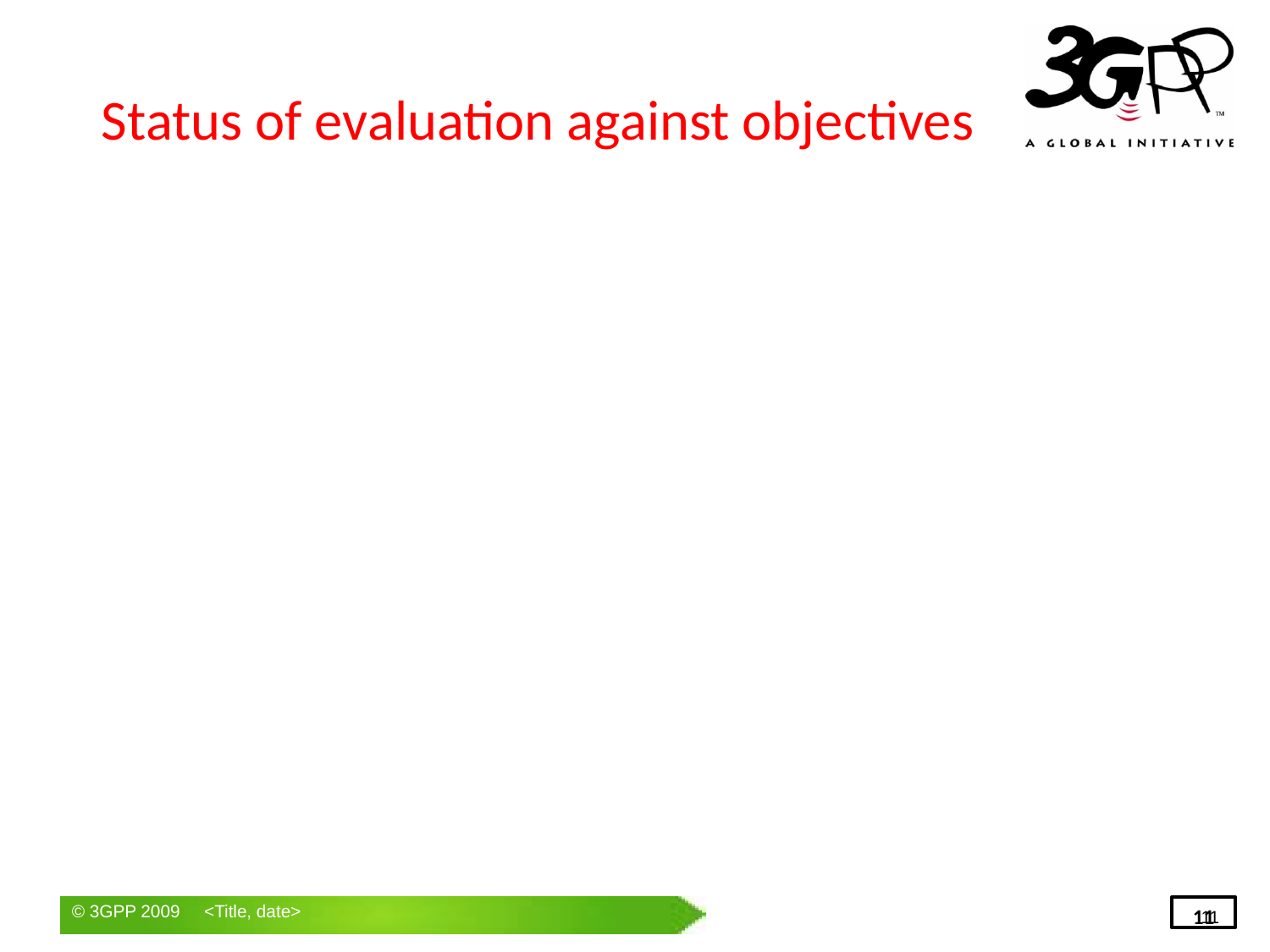

# Status of evaluation against objectives

11